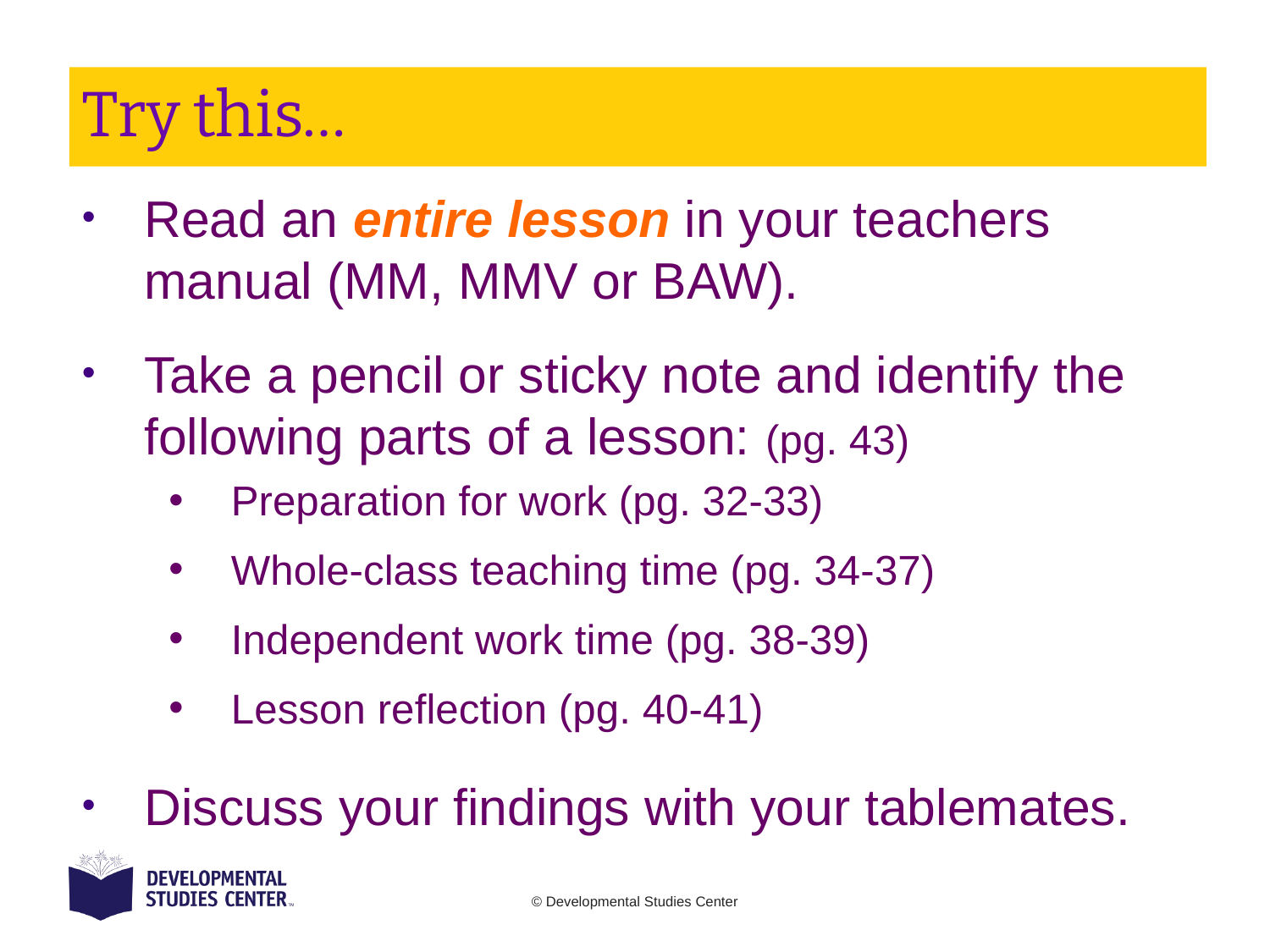

# Try this…
Read an entire lesson in your teachers manual (MM, MMV or BAW).
Take a pencil or sticky note and identify the following parts of a lesson: (pg. 43)
Preparation for work (pg. 32-33)
Whole-class teaching time (pg. 34-37)
Independent work time (pg. 38-39)
Lesson reflection (pg. 40-41)
Discuss your findings with your tablemates.